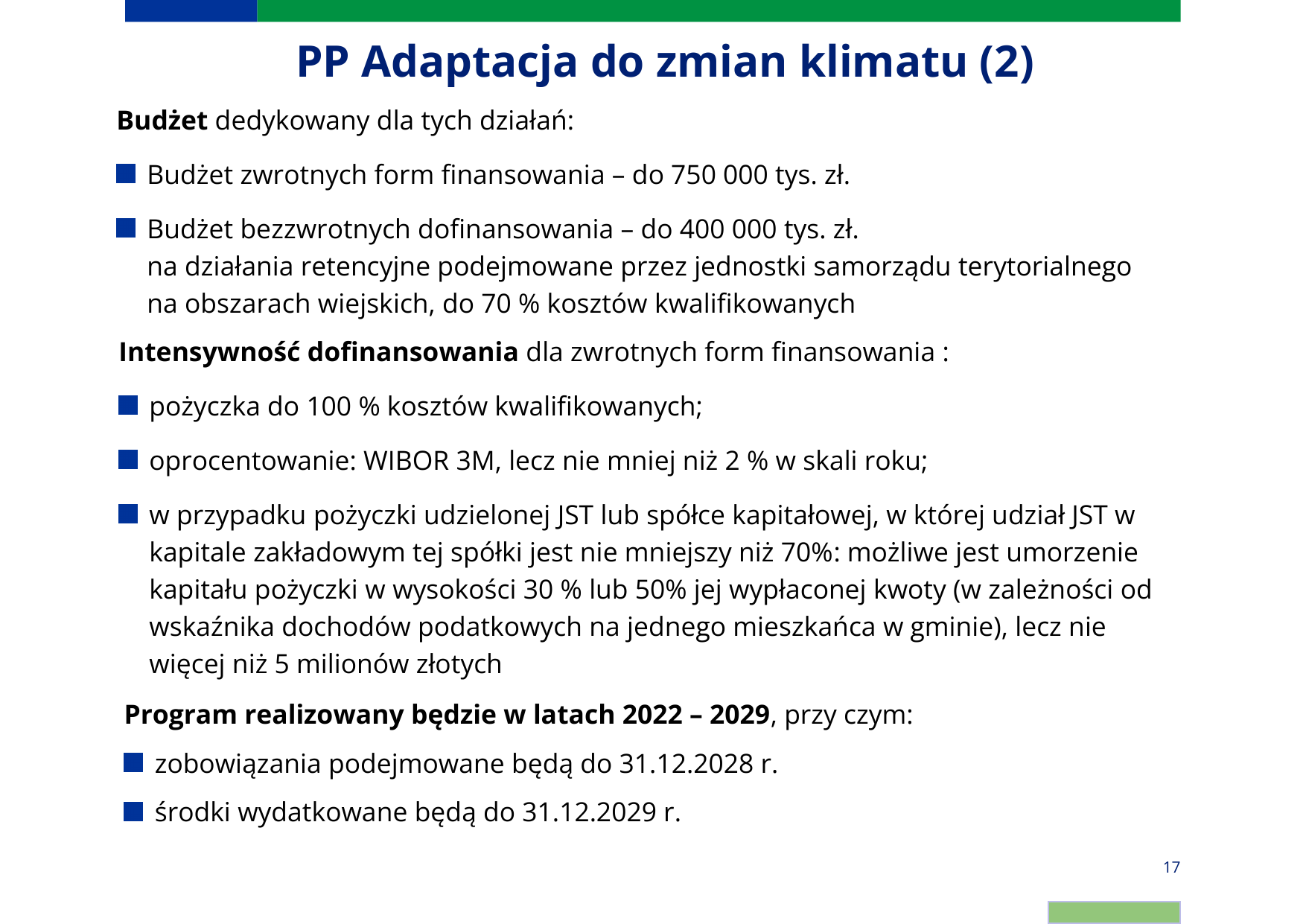

# PP Adaptacja do zmian klimatu (2)
Budżet dedykowany dla tych działań:
Budżet zwrotnych form finansowania – do 750 000 tys. zł.
Budżet bezzwrotnych dofinansowania – do 400 000 tys. zł.
na działania retencyjne podejmowane przez jednostki samorządu terytorialnego na obszarach wiejskich, do 70 % kosztów kwalifikowanych

Intensywność dofinansowania dla zwrotnych form finansowania :
pożyczka do 100 % kosztów kwalifikowanych;
oprocentowanie: WIBOR 3M, lecz nie mniej niż 2 % w skali roku;
w przypadku pożyczki udzielonej JST lub spółce kapitałowej, w której udział JST w kapitale zakładowym tej spółki jest nie mniejszy niż 70%: możliwe jest umorzenie kapitału pożyczki w wysokości 30 % lub 50% jej wypłaconej kwoty (w zależności od wskaźnika dochodów podatkowych na jednego mieszkańca w gminie), lecz nie więcej niż 5 milionów złotych
Program realizowany będzie w latach 2022 – 2029, przy czym:
zobowiązania podejmowane będą do 31.12.2028 r.
środki wydatkowane będą do 31.12.2029 r.
17